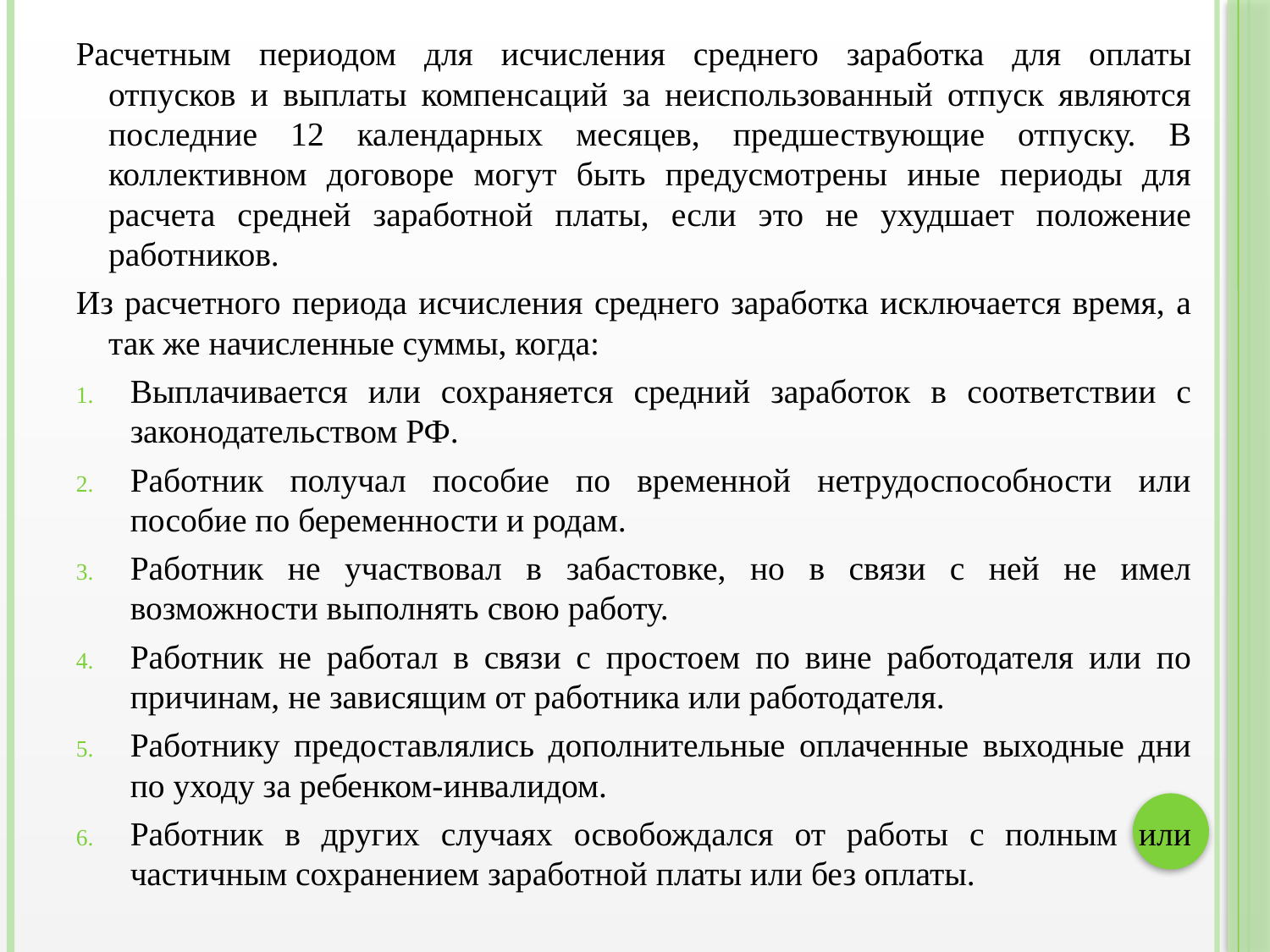

Расчетным периодом для исчисления среднего заработка для оплаты отпусков и выплаты компенсаций за неиспользованный отпуск являются последние 12 календарных месяцев, предшествующие отпуску. В коллективном договоре могут быть предусмотрены иные периоды для расчета средней заработной платы, если это не ухудшает положение работников.
Из расчетного периода исчисления среднего заработка исключается время, а так же начисленные суммы, когда:
Выплачивается или сохраняется средний заработок в соответствии с законодательством РФ.
Работник получал пособие по временной нетрудоспособности или пособие по беременности и родам.
Работник не участвовал в забастовке, но в связи с ней не имел возможности выполнять свою работу.
Работник не работал в связи с простоем по вине работодателя или по причинам, не зависящим от работника или работодателя.
Работнику предоставлялись дополнительные оплаченные выходные дни по уходу за ребенком-инвалидом.
Работник в других случаях освобождался от работы с полным или частичным сохранением заработной платы или без оплаты.